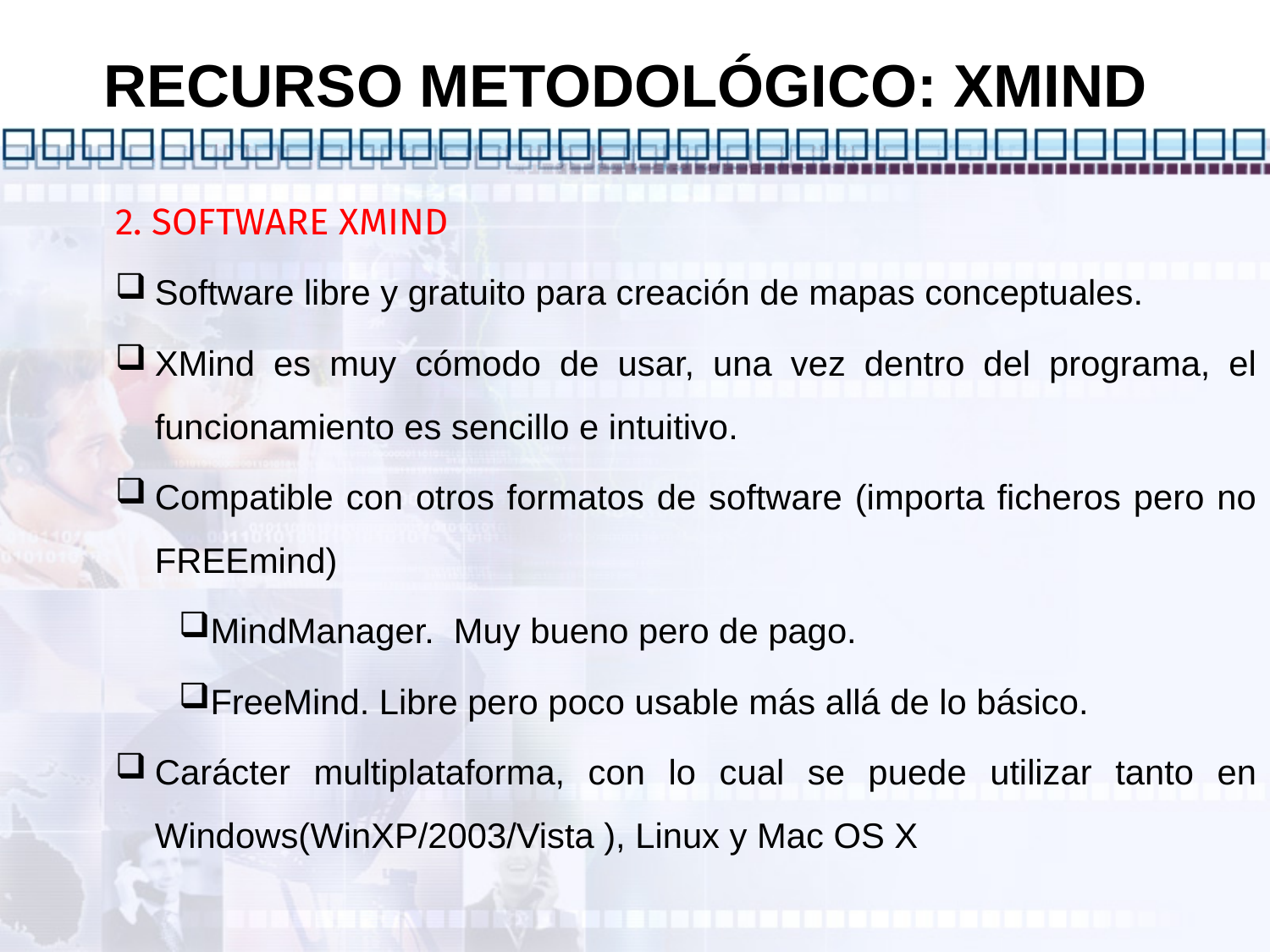

# RECURSO METODOLÓGICO: XMIND
2. SOFTWARE XMIND
Software libre y gratuito para creación de mapas conceptuales.
XMind es muy cómodo de usar, una vez dentro del programa, el funcionamiento es sencillo e intuitivo.
Compatible con otros formatos de software (importa ficheros pero no FREEmind)
MindManager.  Muy bueno pero de pago.
FreeMind. Libre pero poco usable más allá de lo básico.
Carácter multiplataforma, con lo cual se puede utilizar tanto en Windows(WinXP/2003/Vista ), Linux y Mac OS X